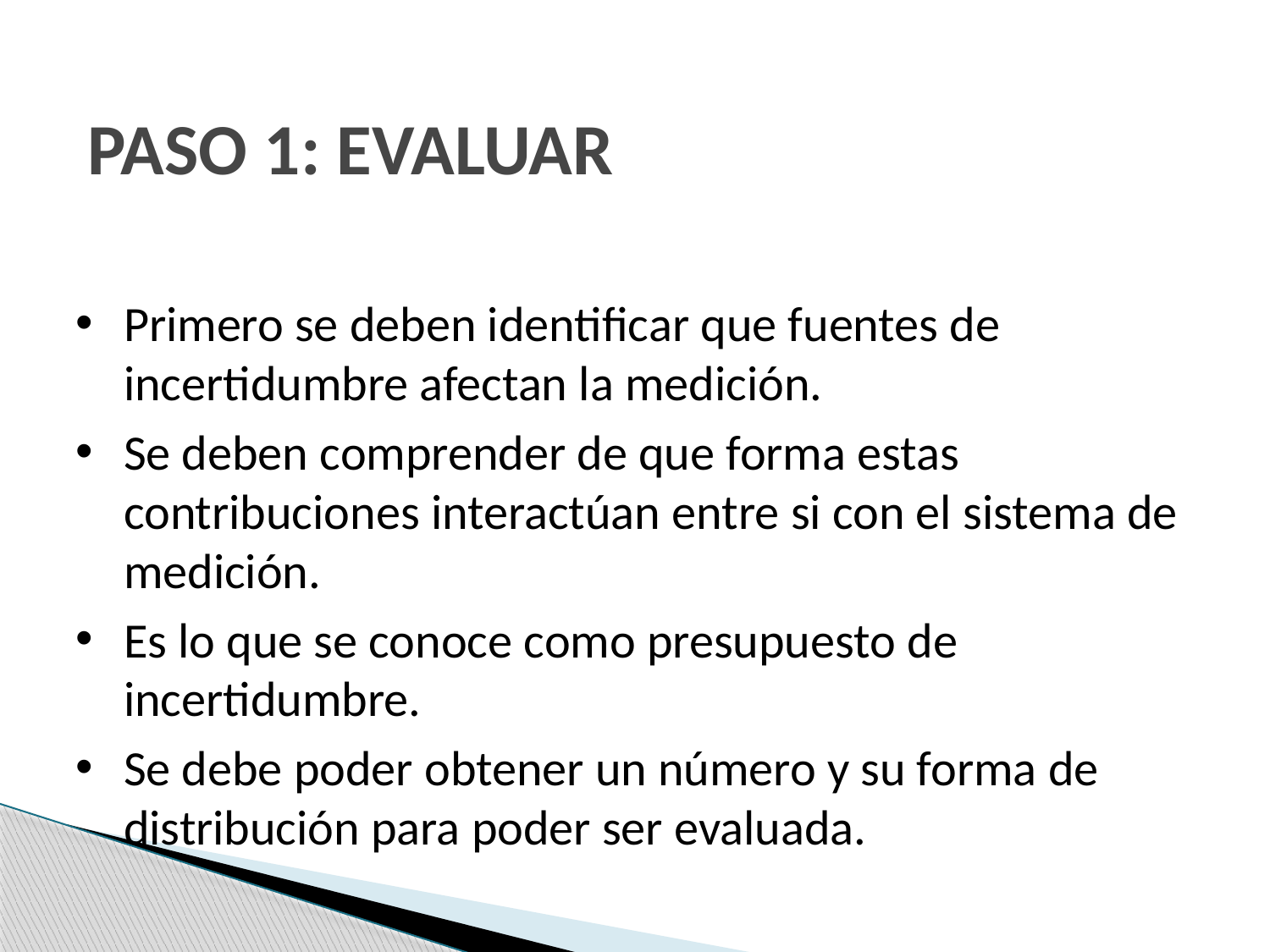

# PASO 1: EVALUAR
Primero se deben identificar que fuentes de incertidumbre afectan la medición.
Se deben comprender de que forma estas contribuciones interactúan entre si con el sistema de medición.
Es lo que se conoce como presupuesto de incertidumbre.
Se debe poder obtener un número y su forma de distribución para poder ser evaluada.